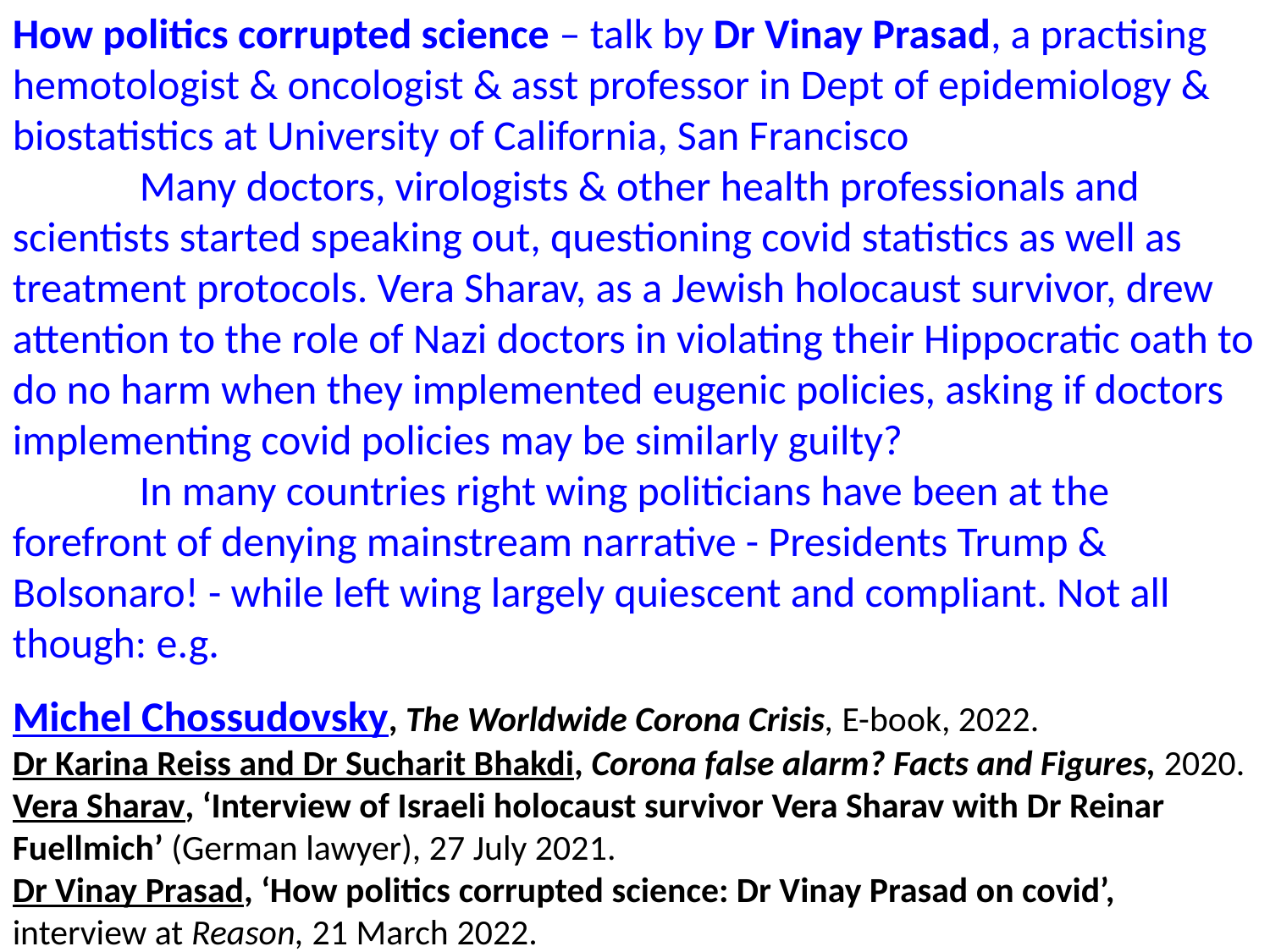

How politics corrupted science – talk by Dr Vinay Prasad, a practising hemotologist & oncologist & asst professor in Dept of epidemiology & biostatistics at University of California, San Francisco
	Many doctors, virologists & other health professionals and scientists started speaking out, questioning covid statistics as well as treatment protocols. Vera Sharav, as a Jewish holocaust survivor, drew attention to the role of Nazi doctors in violating their Hippocratic oath to do no harm when they implemented eugenic policies, asking if doctors implementing covid policies may be similarly guilty?
	In many countries right wing politicians have been at the forefront of denying mainstream narrative - Presidents Trump & Bolsonaro! - while left wing largely quiescent and compliant. Not all though: e.g.

Michel Chossudovsky, The Worldwide Corona Crisis, E-book, 2022.
Dr Karina Reiss and Dr Sucharit Bhakdi, Corona false alarm? Facts and Figures, 2020.
Vera Sharav, ‘Interview of Israeli holocaust survivor Vera Sharav with Dr Reinar Fuellmich’ (German lawyer), 27 July 2021.
Dr Vinay Prasad, ‘How politics corrupted science: Dr Vinay Prasad on covid’, interview at Reason, 21 March 2022.
Leonard C. Goodman, 2022. ‘Beware the Fact-Checkers’, Chapter Six in Malone book